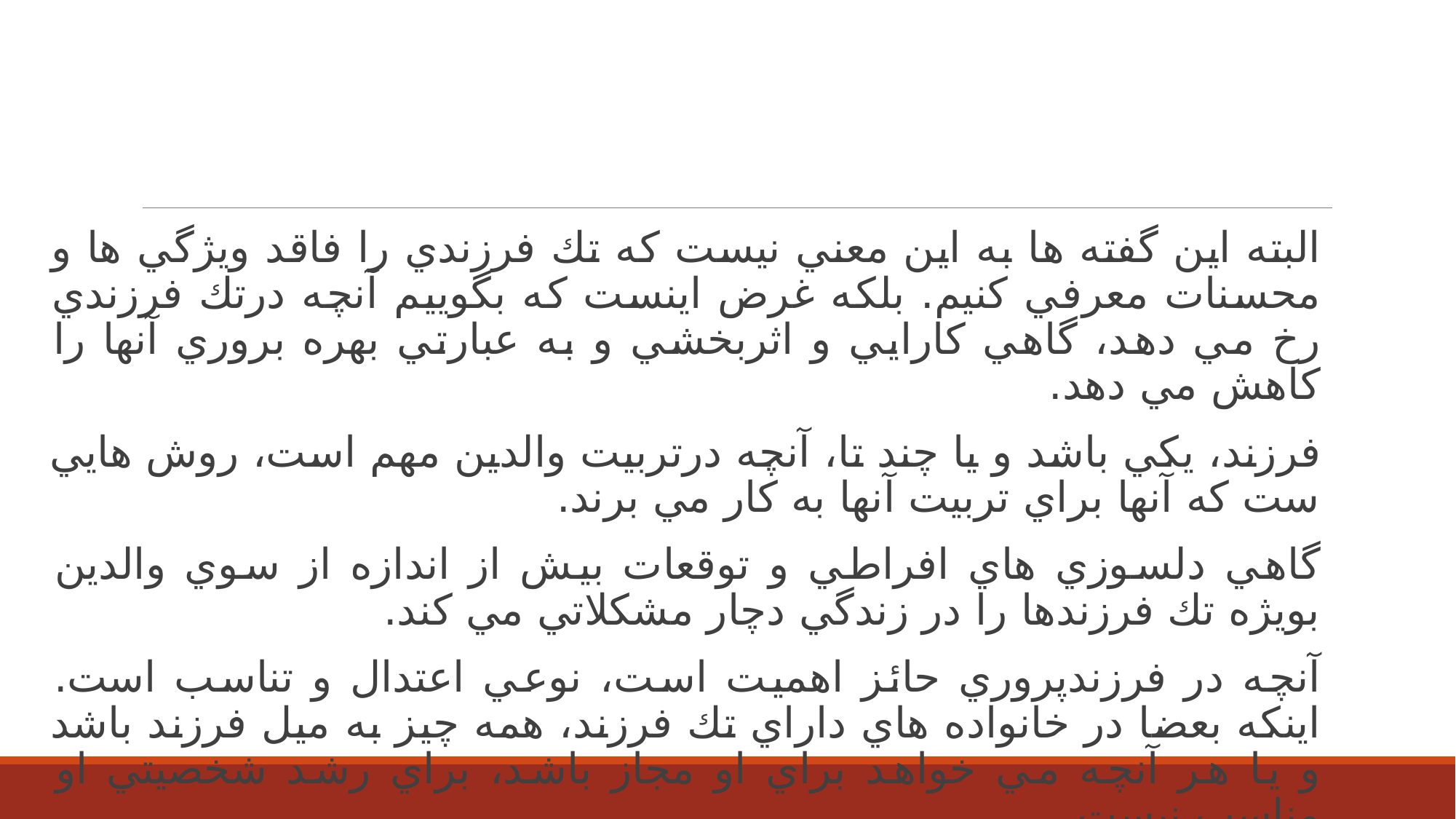

البته اين گفته ها به اين معني نيست كه تك فرزندي را فاقد ويژگي ها و محسنات معرفي كنيم. بلكه غرض اينست كه بگوييم آنچه درتك فرزندي رخ مي دهد، گاهي كارايي و اثربخشي و به عبارتي بهره بروري آنها را كاهش مي دهد.
فرزند، يكي باشد و يا چند تا، آنچه درتربيت والدين مهم است، روش هايي ست كه آنها براي تربيت آنها به كار مي برند.
گاهي دلسوزي هاي افراطي و توقعات بيش از اندازه از سوي والدين بويژه تك فرزندها را در زندگي دچار مشكلاتي مي كند.
آنچه در فرزندپروري حائز اهميت است، نوعي اعتدال و تناسب است. اينكه بعضا در خانواده هاي داراي تك فرزند، همه چيز به ميل فرزند باشد و يا هر آنچه مي خواهد براي او مجاز باشد، براي رشد شخصيتي او مناسب نيست.